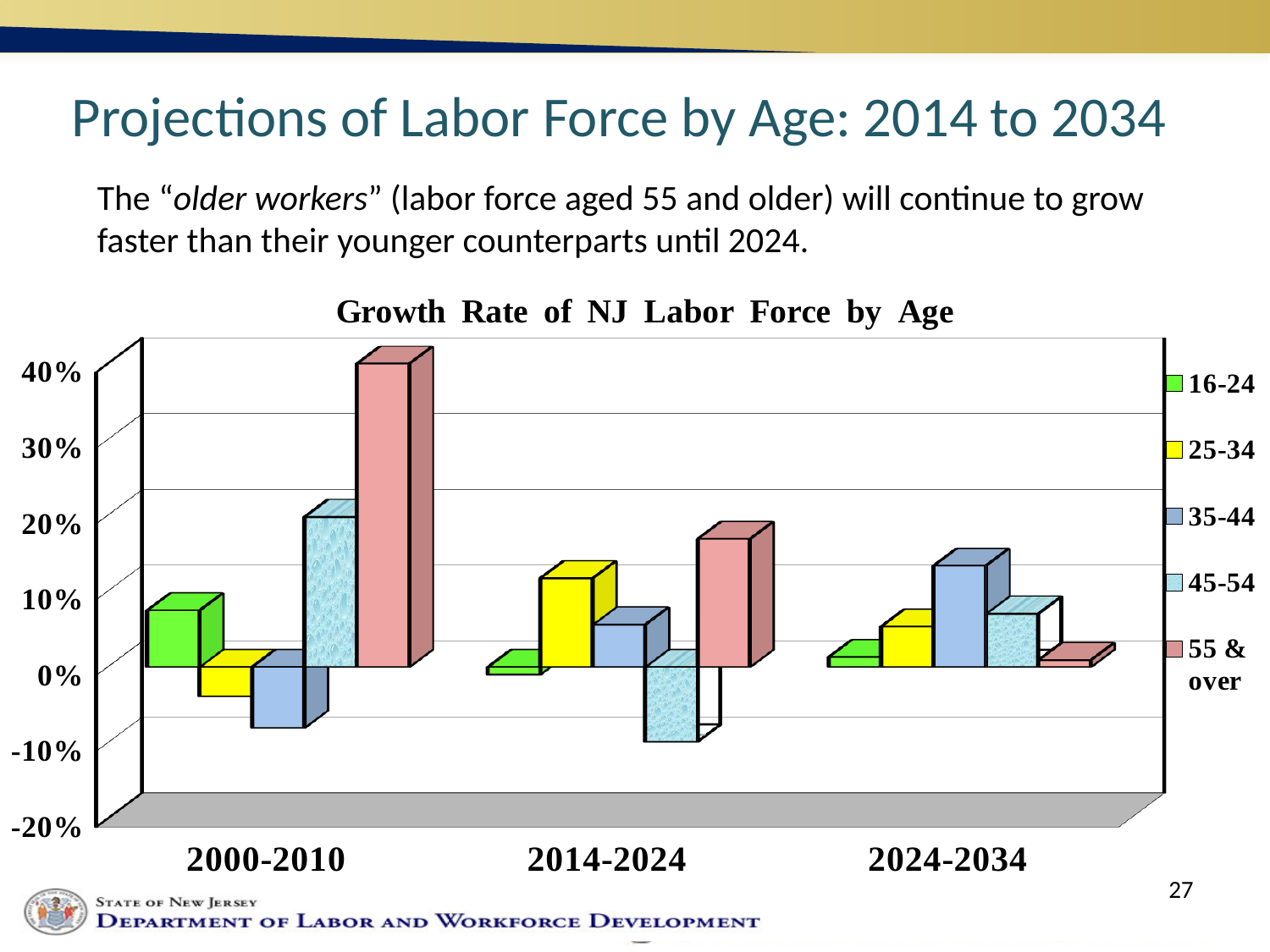

Projections of Labor Force by Age: 2014 to 2034

[unsupported chart]

The “older workers” (labor force aged 55 and older) will continue to grow faster than their younger counterparts until 2024.
27